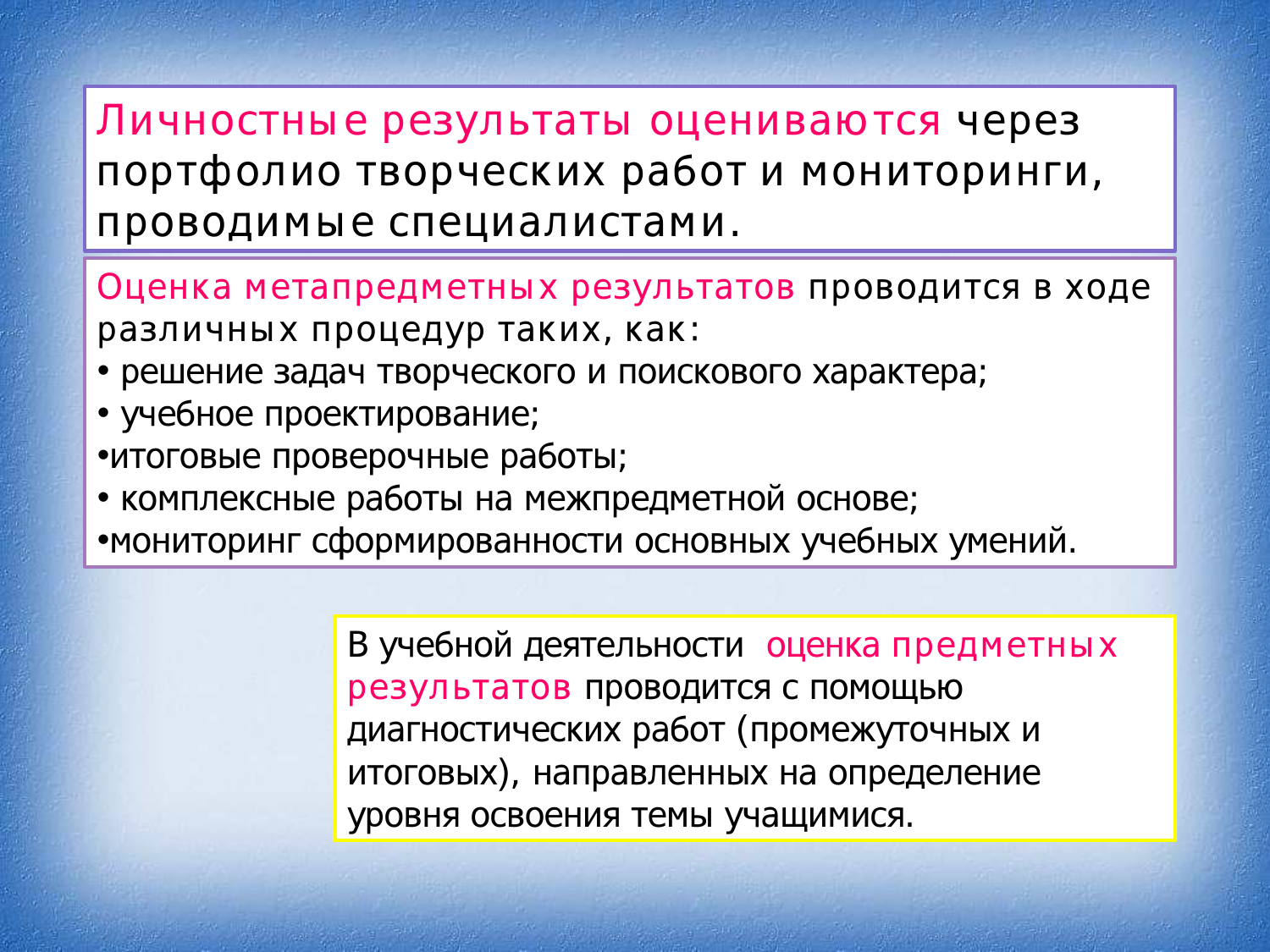

Личностные результаты оцениваются через портфолио творческих работ и мониторинги, проводимые специалистами.
Оценка метапредметных результатов проводится в ходе различных процедур таких, как:
 решение задач творческого и поискового характера;
 учебное проектирование;
итоговые проверочные работы;
 комплексные работы на межпредметной основе;
мониторинг сформированности основных учебных умений.
В учебной деятельности  оценка предметных результатов проводится с помощью диагностических работ (промежуточных и итоговых), направленных на определение уровня освоения темы учащимися.